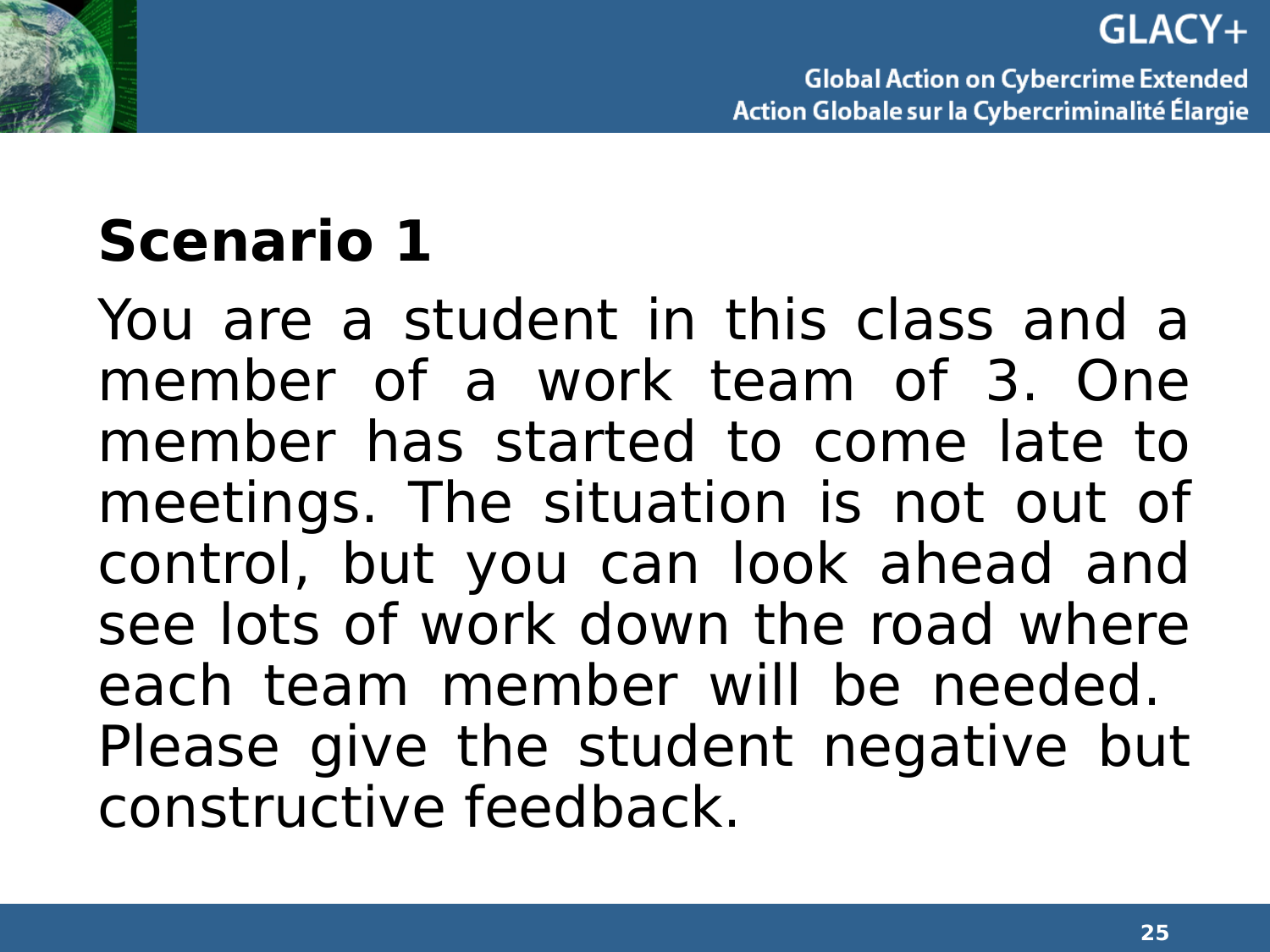

Scenario 1
You are a student in this class and a member of a work team of 3. One member has started to come late to meetings. The situation is not out of control, but you can look ahead and see lots of work down the road where each team member will be needed.  Please give the student negative but constructive feedback.
25